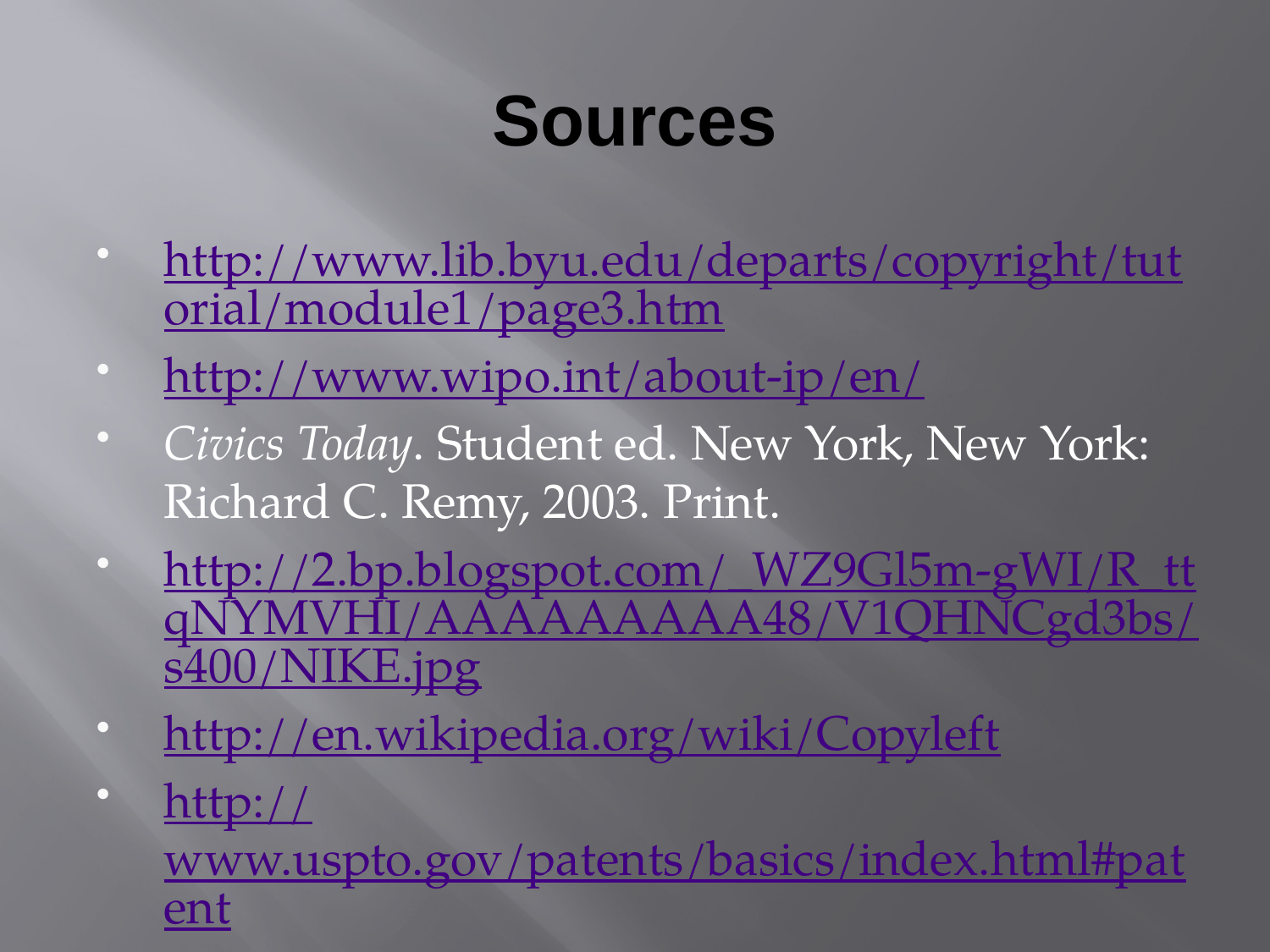

# Sources
http://www.lib.byu.edu/departs/copyright/tutorial/module1/page3.htm
http://www.wipo.int/about-ip/en/
Civics Today. Student ed. New York, New York: Richard C. Remy, 2003. Print.
http://2.bp.blogspot.com/_WZ9Gl5m-gWI/R_ttqNYMVHI/AAAAAAAAA48/V1QHNCgd3bs/s400/NIKE.jpg
http://en.wikipedia.org/wiki/Copyleft
http://www.uspto.gov/patents/basics/index.html#patent
Video http://www.lib.byu.edu/departs/copyright/tutorial/videos/module_1_broadband.html